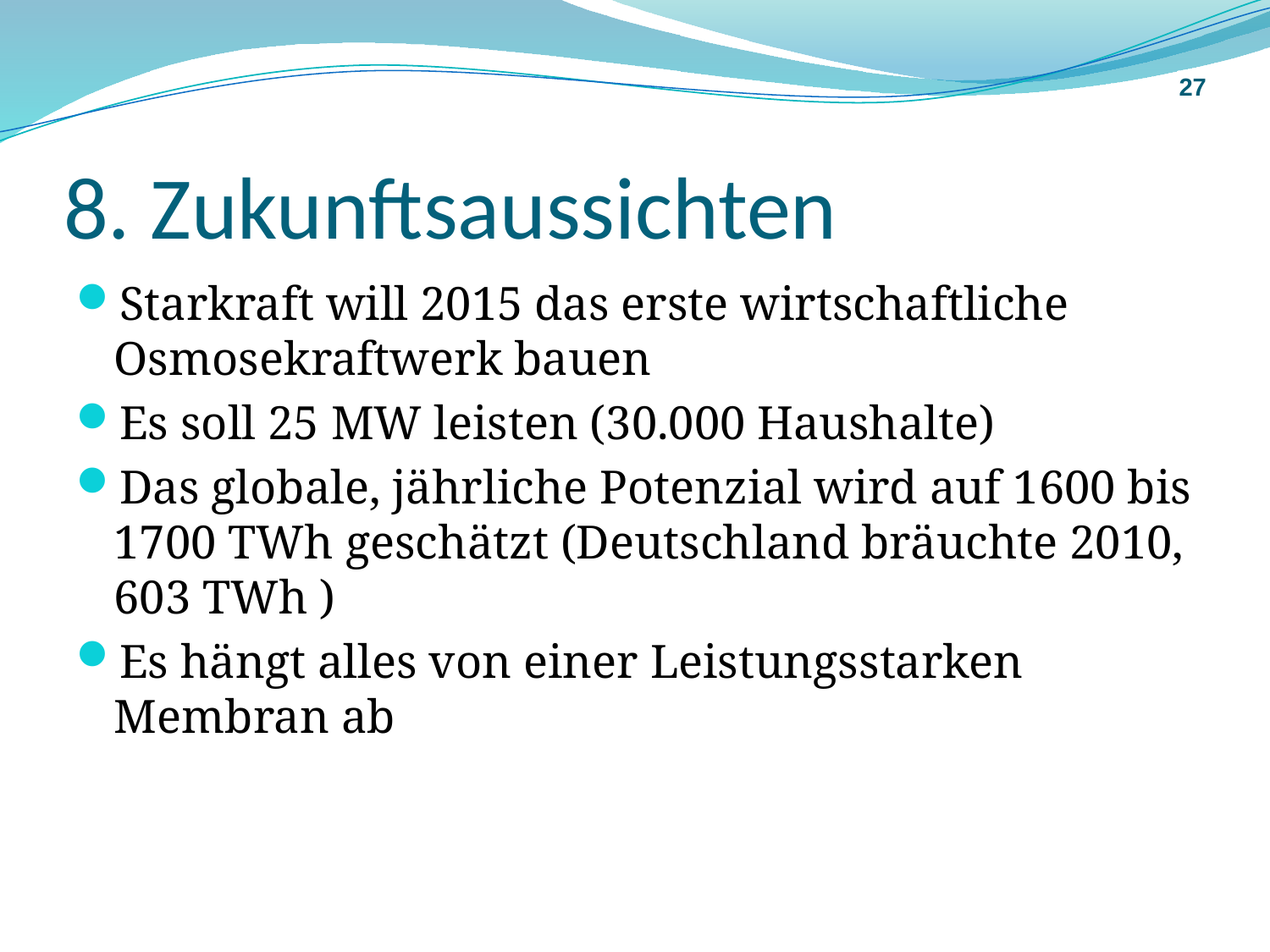

27
# 8. Zukunftsaussichten
Starkraft will 2015 das erste wirtschaftliche Osmosekraftwerk bauen
Es soll 25 MW leisten (30.000 Haushalte)
Das globale, jährliche Potenzial wird auf 1600 bis 1700 TWh geschätzt (Deutschland bräuchte 2010, 603 TWh )
Es hängt alles von einer Leistungsstarken Membran ab